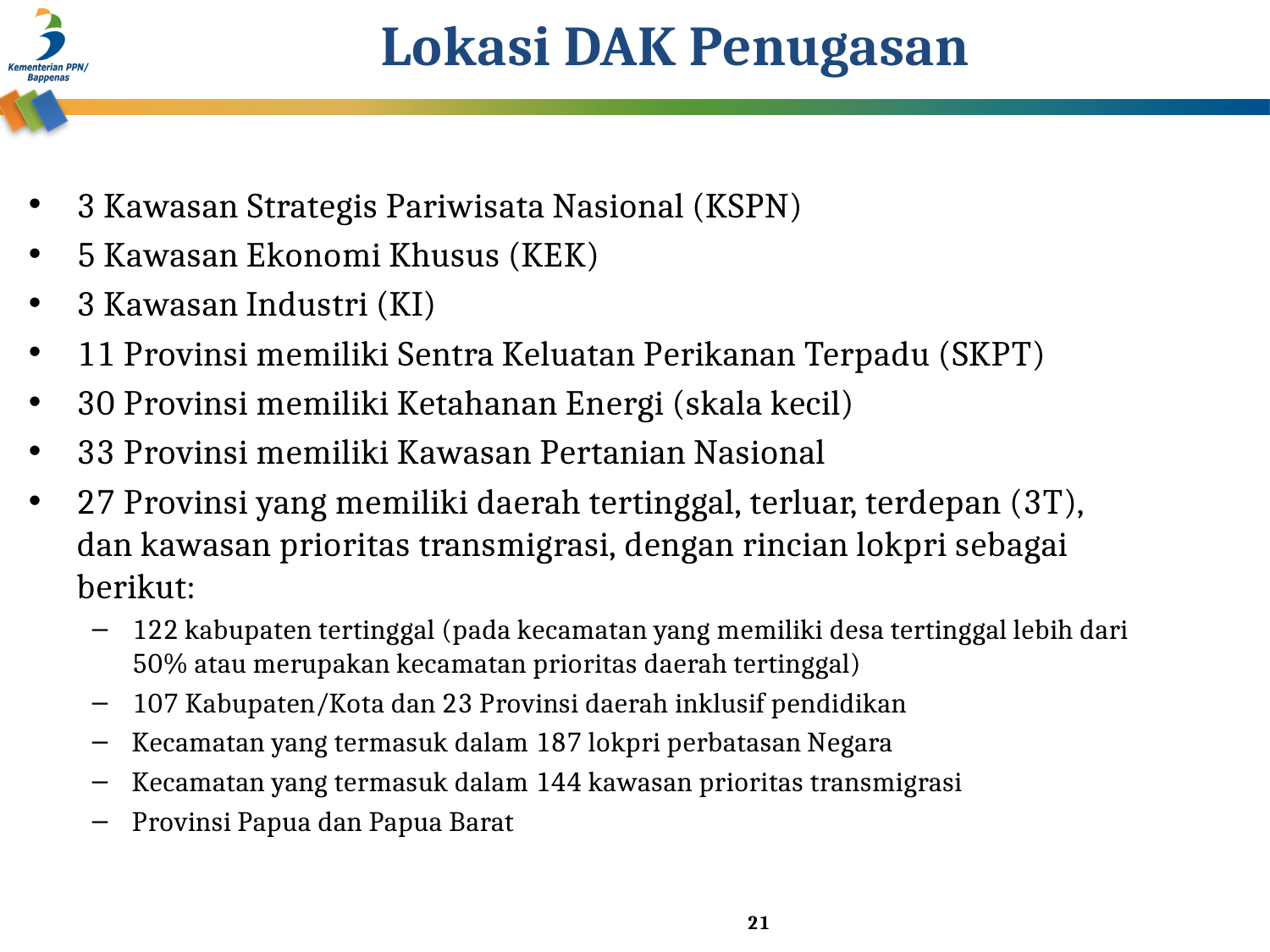

# Lokasi DAK Penugasan
3 Kawasan Strategis Pariwisata Nasional (KSPN)
5 Kawasan Ekonomi Khusus (KEK)
3 Kawasan Industri (KI)
11 Provinsi memiliki Sentra Keluatan Perikanan Terpadu (SKPT)
30 Provinsi memiliki Ketahanan Energi (skala kecil)
33 Provinsi memiliki Kawasan Pertanian Nasional
27 Provinsi yang memiliki daerah tertinggal, terluar, terdepan (3T), dan kawasan prioritas transmigrasi, dengan rincian lokpri sebagai berikut:
122 kabupaten tertinggal (pada kecamatan yang memiliki desa tertinggal lebih dari 50% atau merupakan kecamatan prioritas daerah tertinggal)
107 Kabupaten/Kota dan 23 Provinsi daerah inklusif pendidikan
Kecamatan yang termasuk dalam 187 lokpri perbatasan Negara
Kecamatan yang termasuk dalam 144 kawasan prioritas transmigrasi
Provinsi Papua dan Papua Barat
21